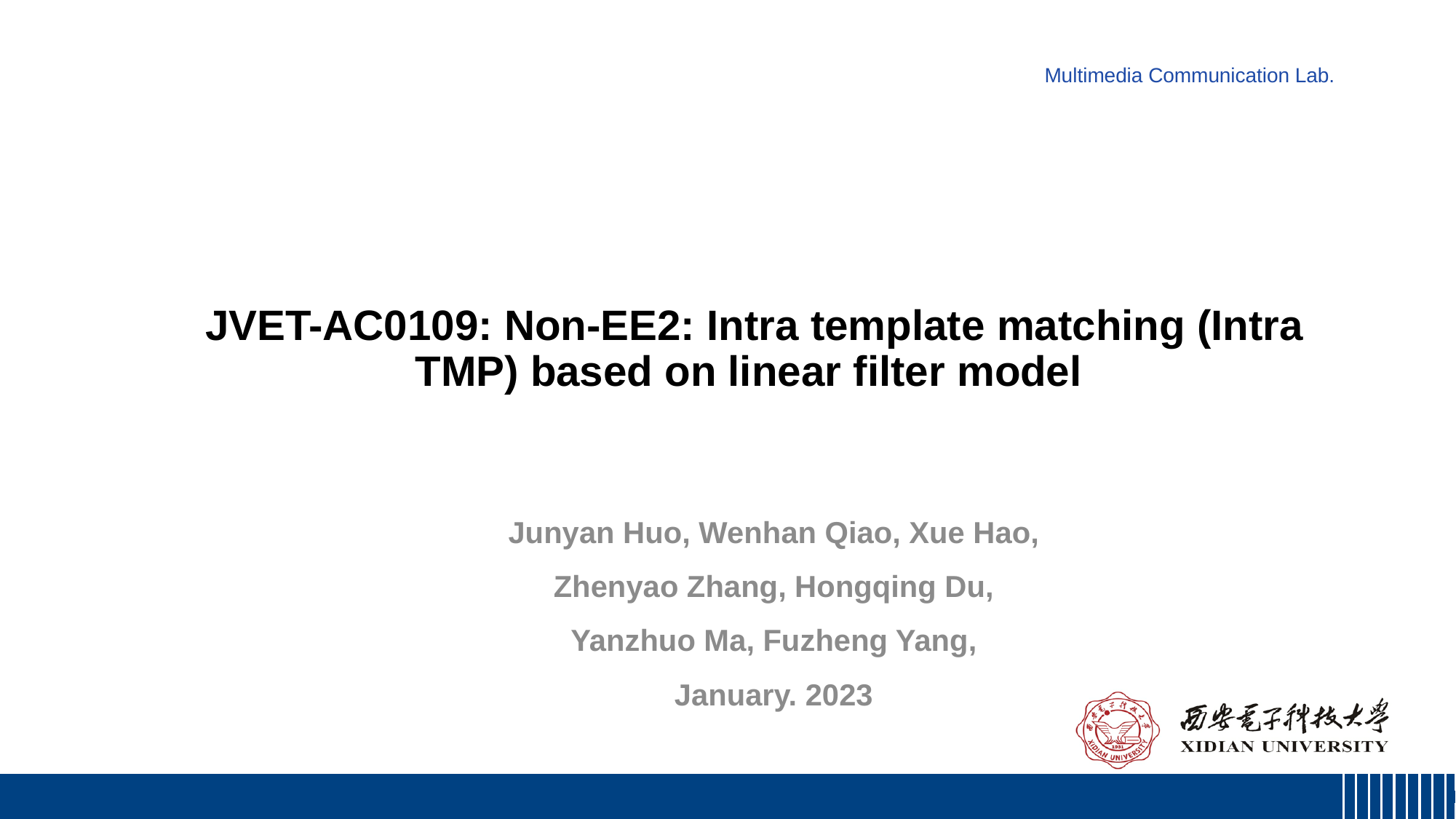

# JVET-AC0109: Non-EE2: Intra template matching (Intra TMP) based on linear filter model
Junyan Huo, Wenhan Qiao, Xue Hao,
Zhenyao Zhang, Hongqing Du,
Yanzhuo Ma, Fuzheng Yang,
January. 2023